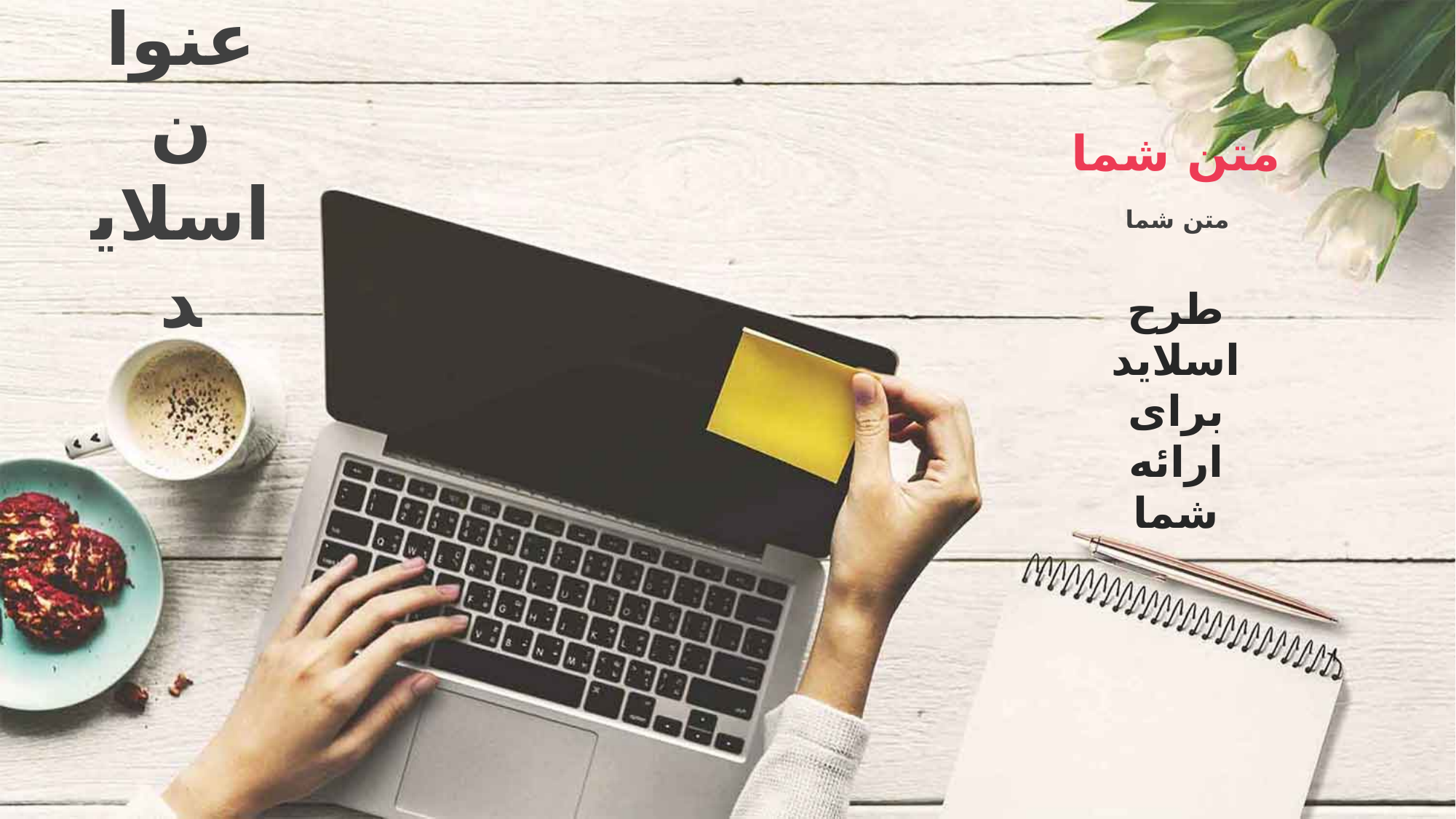

عنوان
اسلاید
متن شما
متن شما
طرح
 اسلاید
برای
 ارائه
شما